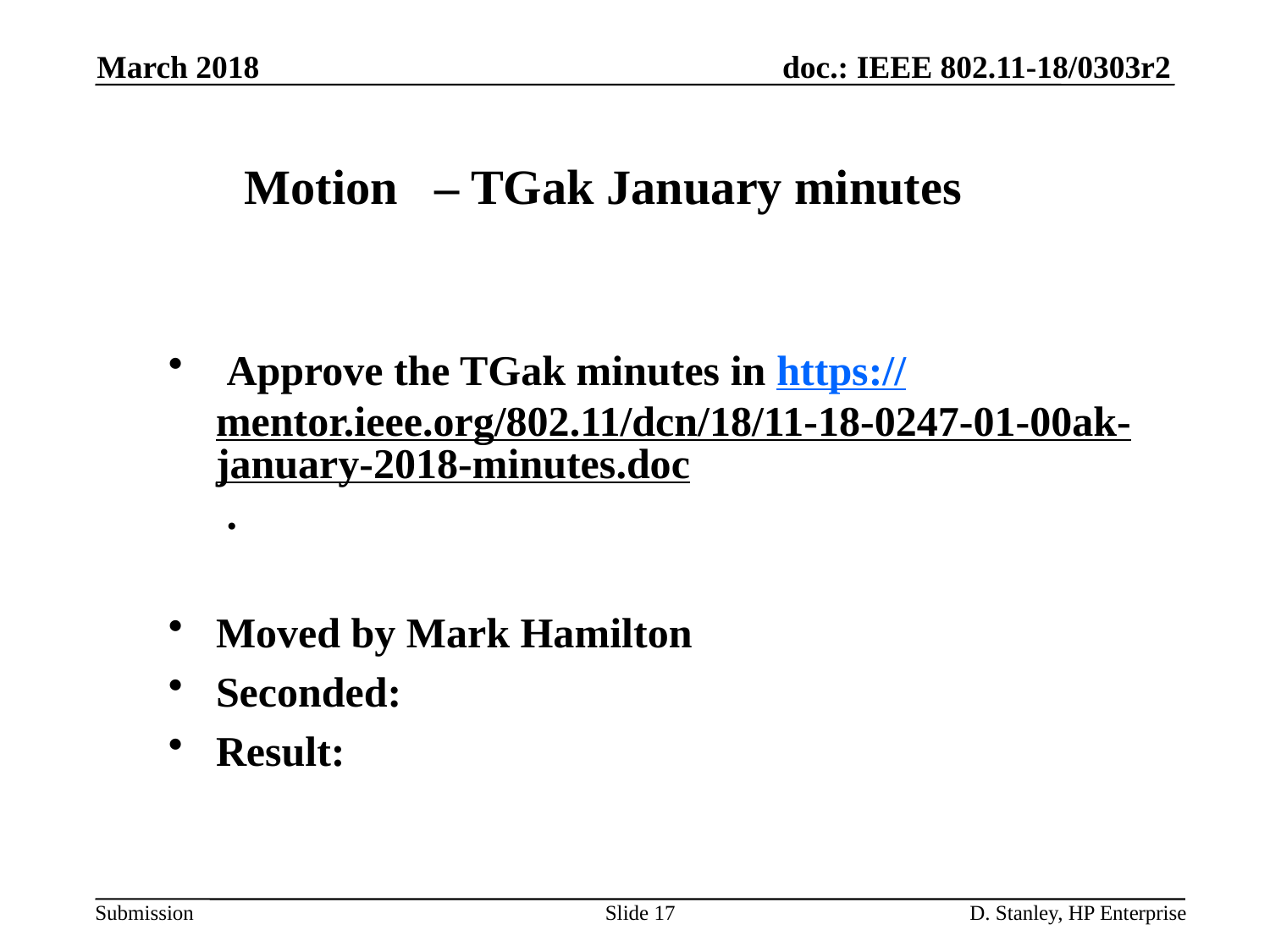

March 2018
Motion   – TGak January minutes

 Approve the TGak minutes in https://mentor.ieee.org/802.11/dcn/18/11-18-0247-01-00ak-january-2018-minutes.doc .

Moved by Mark Hamilton
Seconded:
Result:

Slide 17
D. Stanley, HP Enterprise